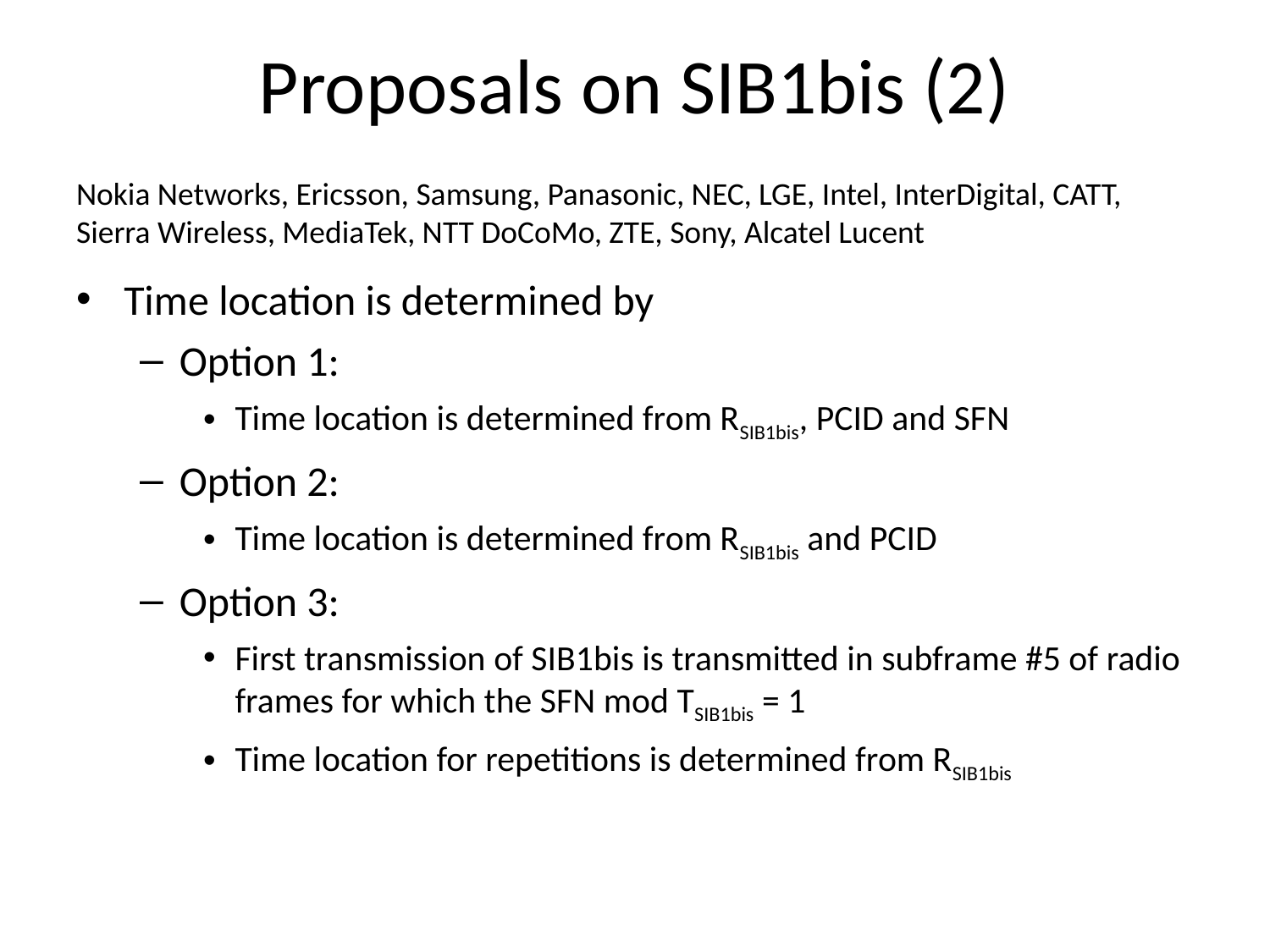

# Proposals on SIB1bis (2)
Nokia Networks, Ericsson, Samsung, Panasonic, NEC, LGE, Intel, InterDigital, CATT, Sierra Wireless, MediaTek, NTT DoCoMo, ZTE, Sony, Alcatel Lucent
Time location is determined by
Option 1:
Time location is determined from RSIB1bis, PCID and SFN
Option 2:
Time location is determined from RSIB1bis and PCID
Option 3:
First transmission of SIB1bis is transmitted in subframe #5 of radio frames for which the SFN mod TSIB1bis = 1
Time location for repetitions is determined from RSIB1bis